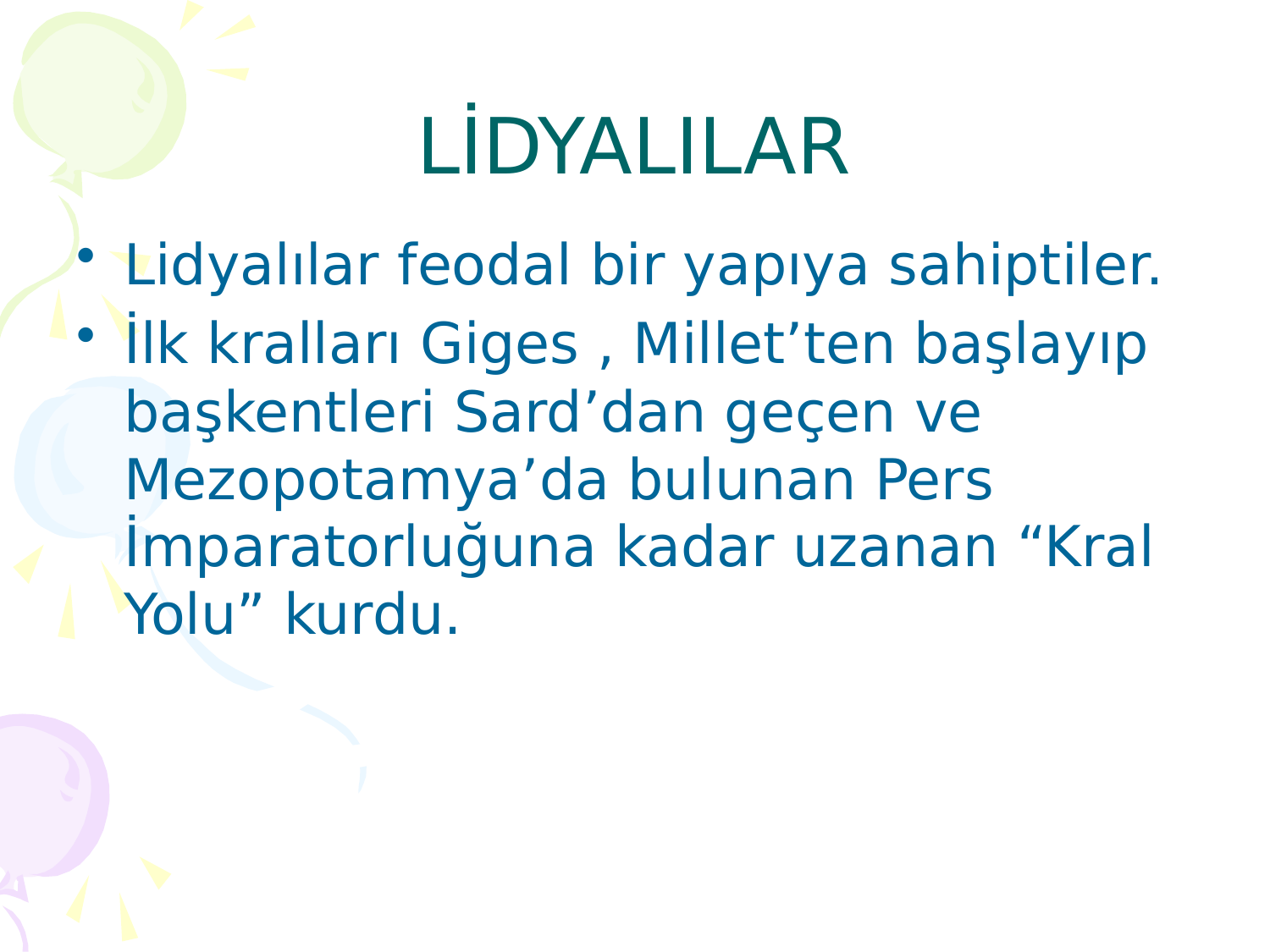

# LİDYALILAR
Lidyalılar feodal bir yapıya sahiptiler.
İlk kralları Giges , Millet’ten başlayıp başkentleri Sard’dan geçen ve Mezopotamya’da bulunan Pers İmparatorluğuna kadar uzanan “Kral Yolu” kurdu.